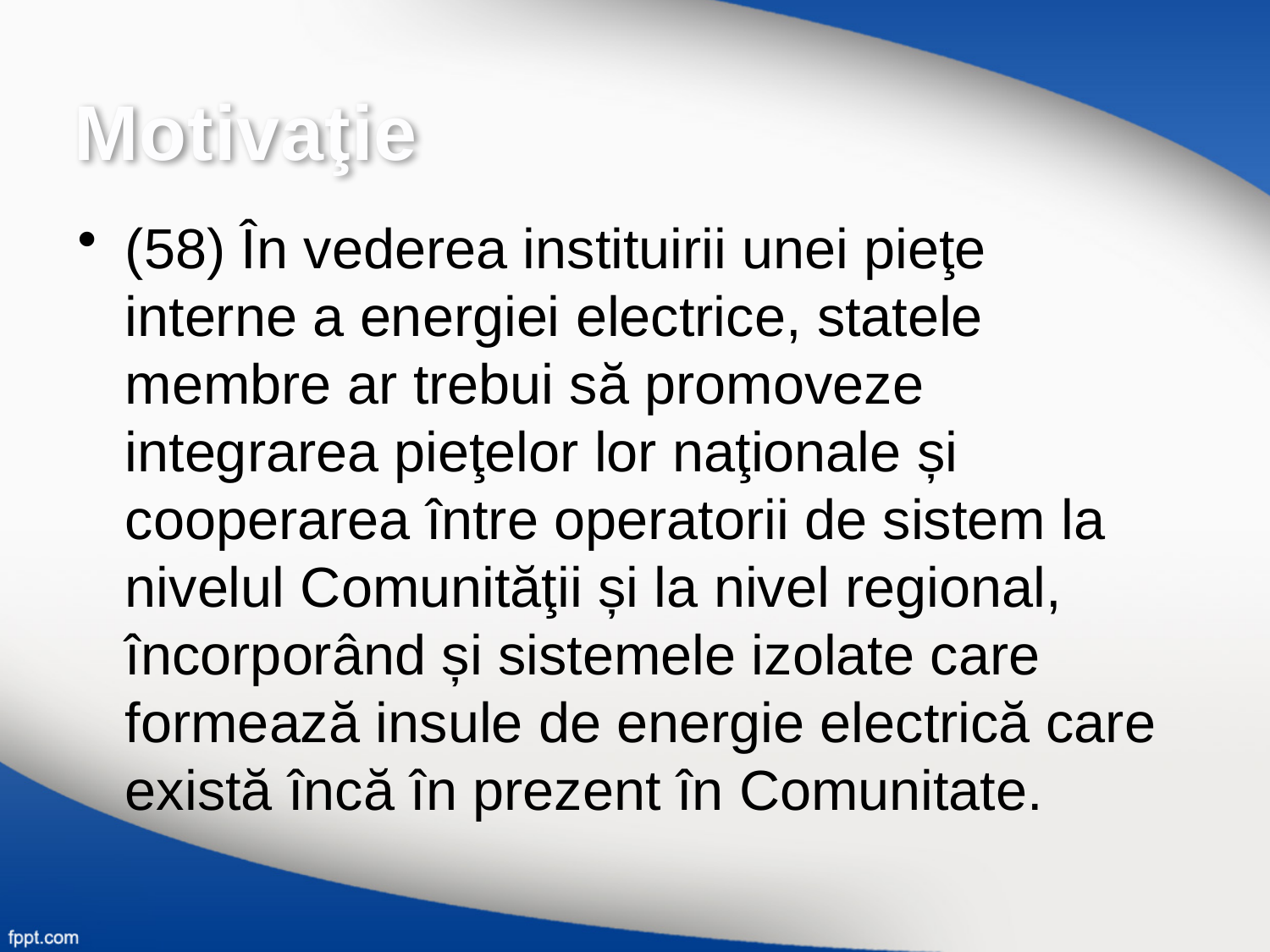

Motivaţie
(58) În vederea instituirii unei pieţe interne a energiei electrice, statele membre ar trebui să promoveze integrarea pieţelor lor naţionale și cooperarea între operatorii de sistem la nivelul Comunităţii și la nivel regional, încorporând și sistemele izolate care formează insule de energie electrică care există încă în prezent în Comunitate.